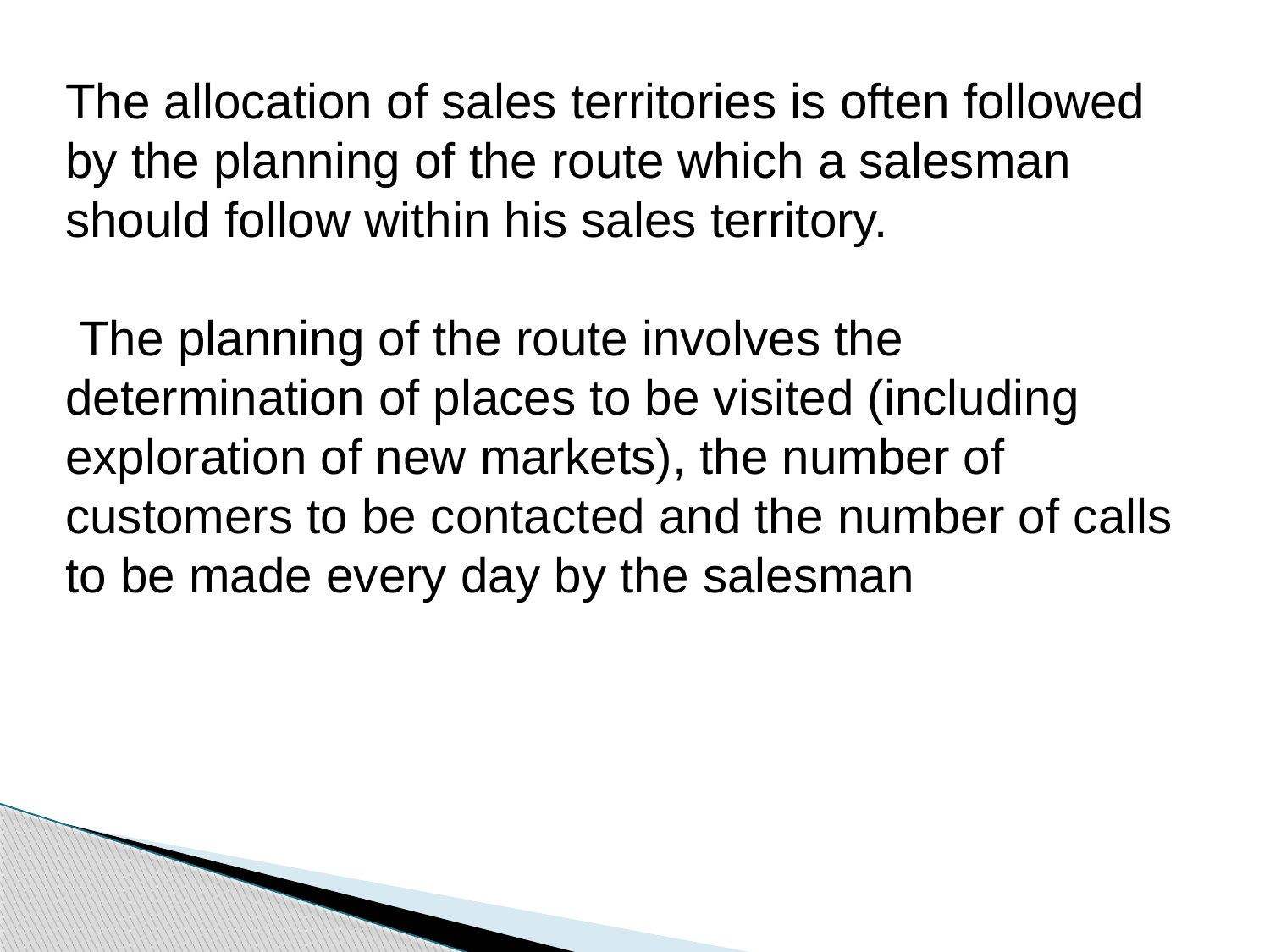

The allocation of sales territories is often followed by the planning of the route which a salesman should follow within his sales territory.

 The planning of the route involves the determination of places to be visited (including exploration of new markets), the number of customers to be contacted and the number of calls to be made every day by the salesman